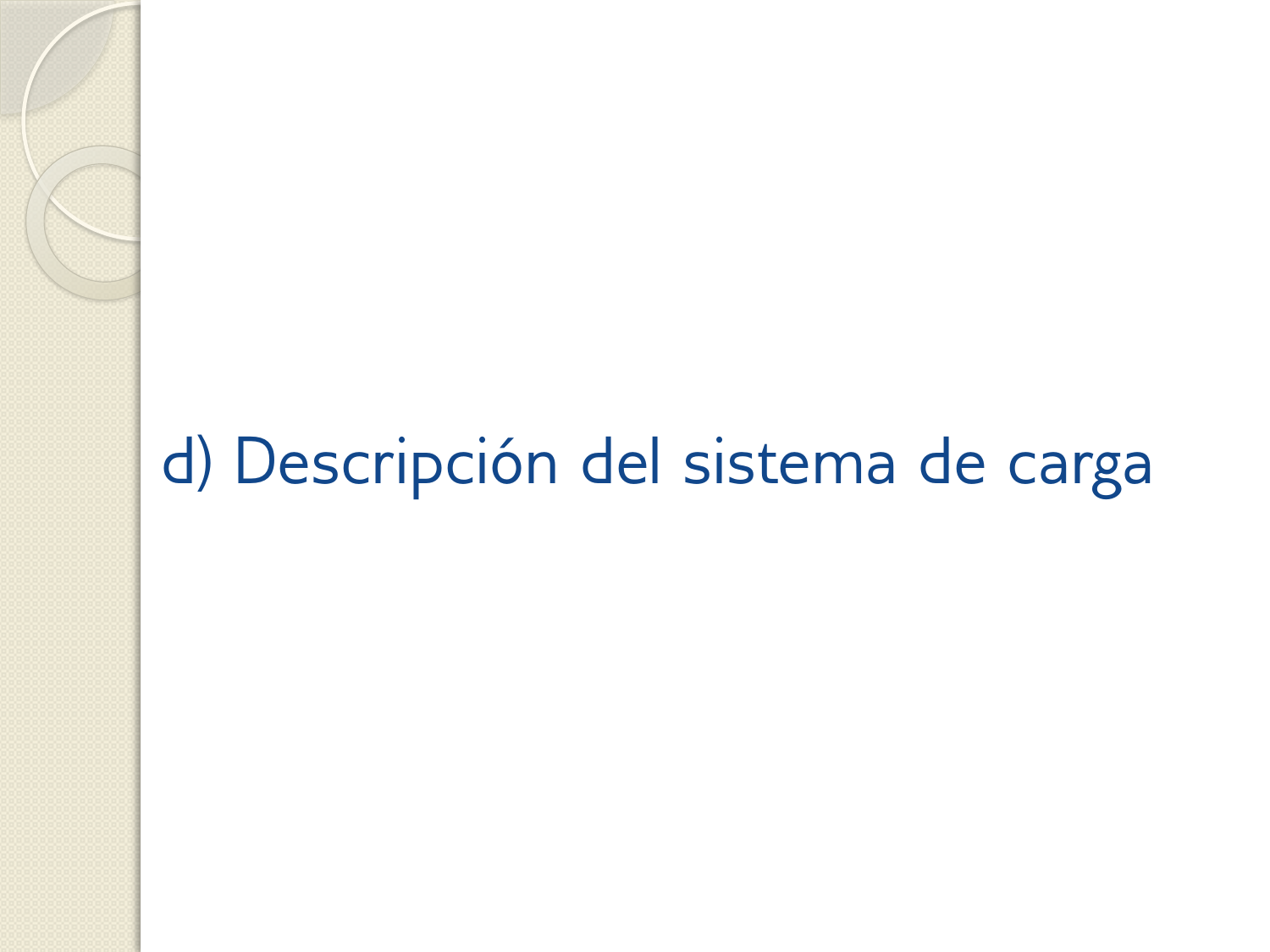

# d) Descripción del sistema de carga